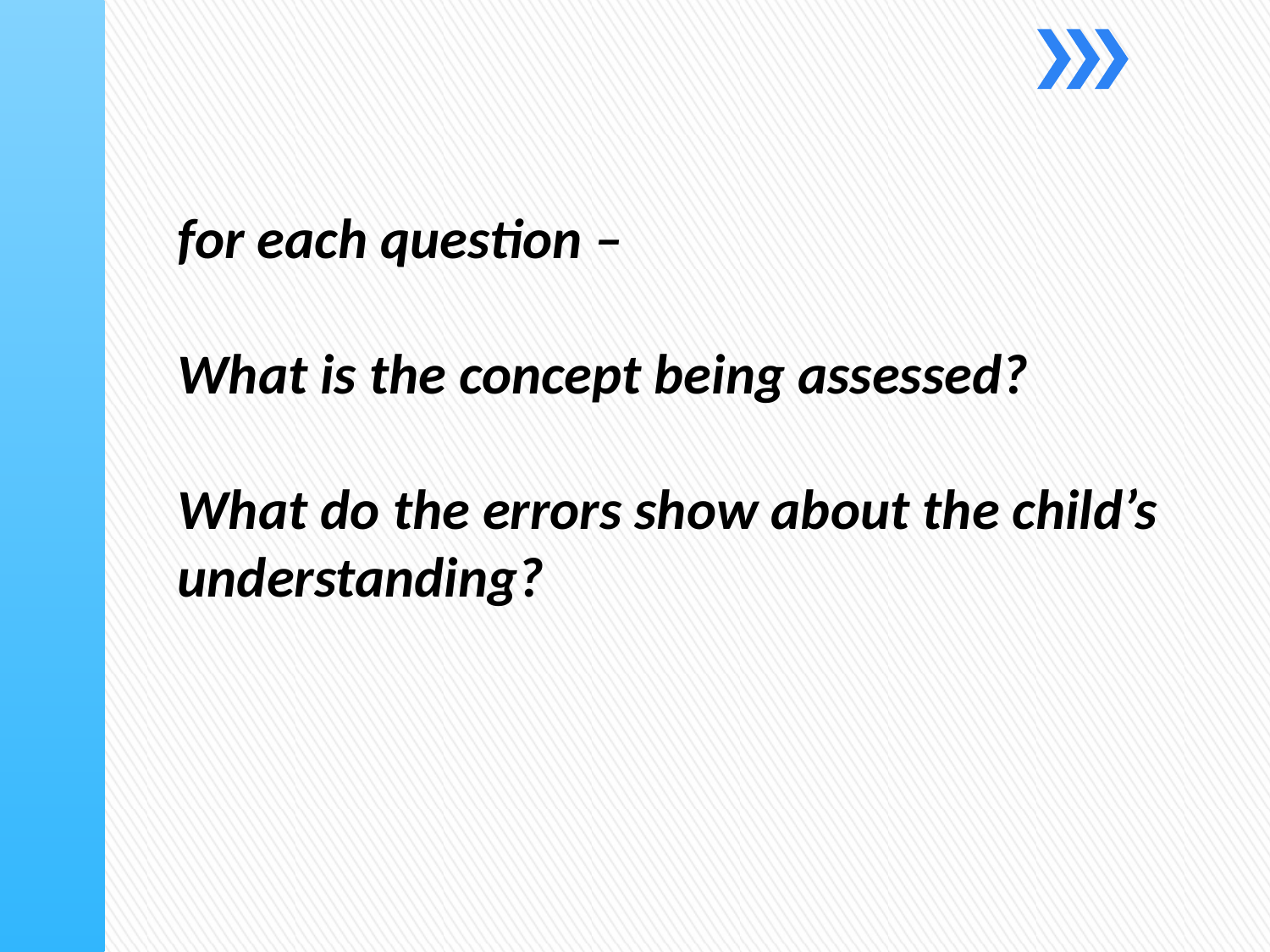

for each question –

What is the concept being assessed?

What do the errors show about the child’s understanding?